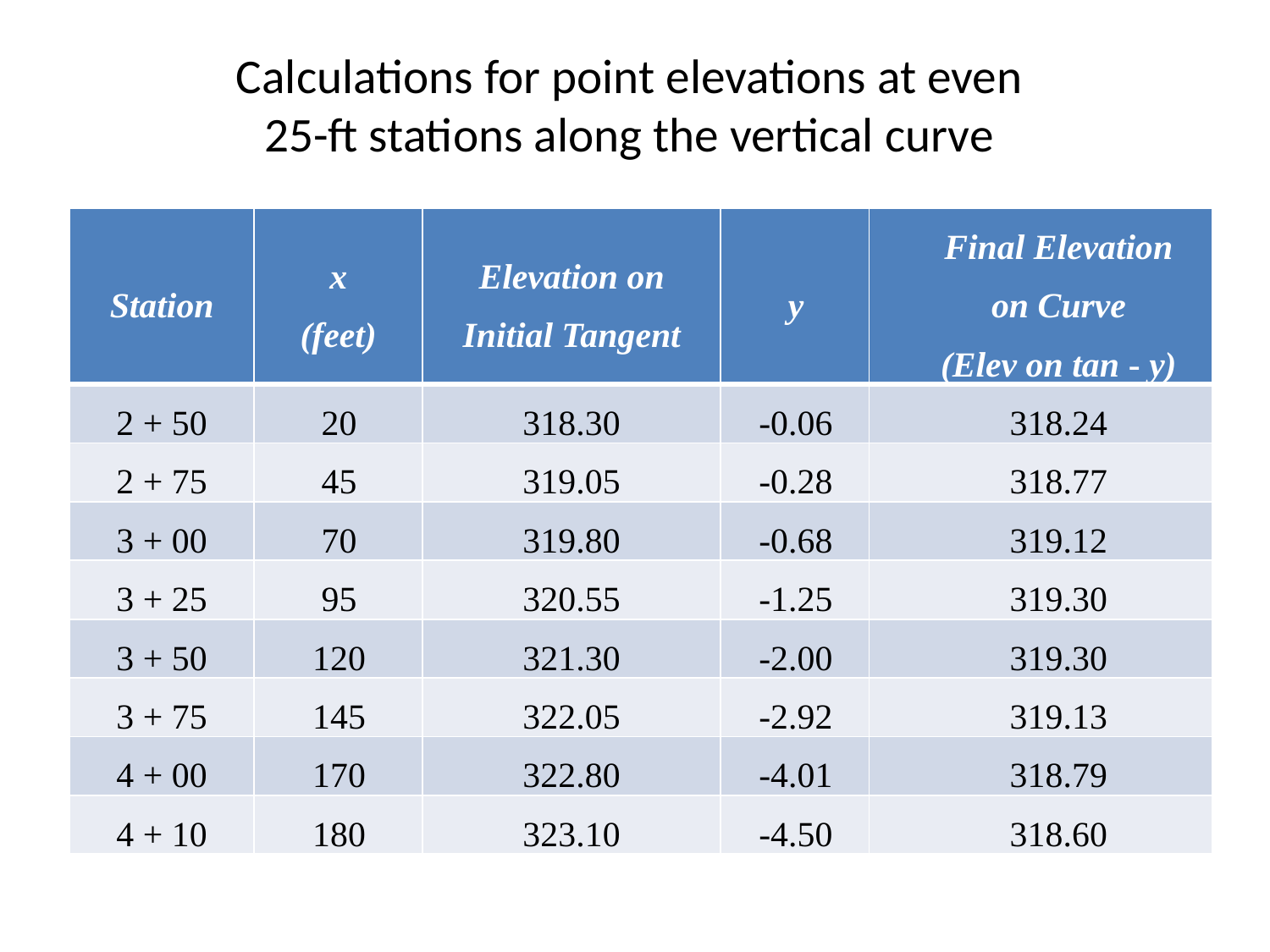

# Calculations for point elevations at even 25-ft stations along the vertical curve
| Station | x (feet) | Elevation on Initial Tangent | y | Final Elevation on Curve (Elev on tan - y) |
| --- | --- | --- | --- | --- |
| 2 + 50 | 20 | 318.30 | -0.06 | 318.24 |
| 2 + 75 | 45 | 319.05 | -0.28 | 318.77 |
| 3 + 00 | 70 | 319.80 | -0.68 | 319.12 |
| 3 + 25 | 95 | 320.55 | -1.25 | 319.30 |
| 3 + 50 | 120 | 321.30 | -2.00 | 319.30 |
| 3 + 75 | 145 | 322.05 | -2.92 | 319.13 |
| 4 + 00 | 170 | 322.80 | -4.01 | 318.79 |
| 4 + 10 | 180 | 323.10 | -4.50 | 318.60 |